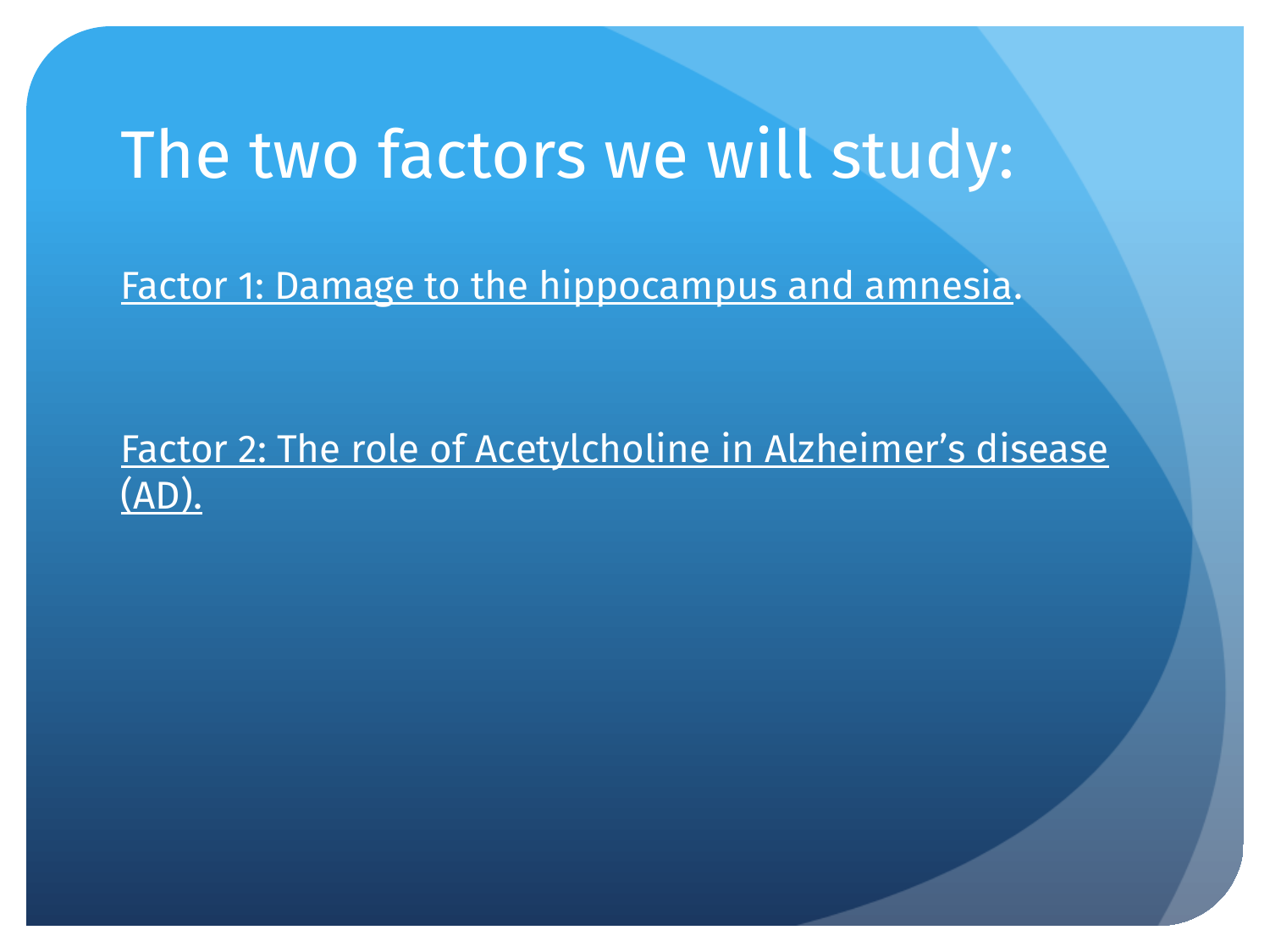

# The two factors we will study:
Factor 1: Damage to the hippocampus and amnesia.

Factor 2: The role of Acetylcholine in Alzheimer’s disease (AD).